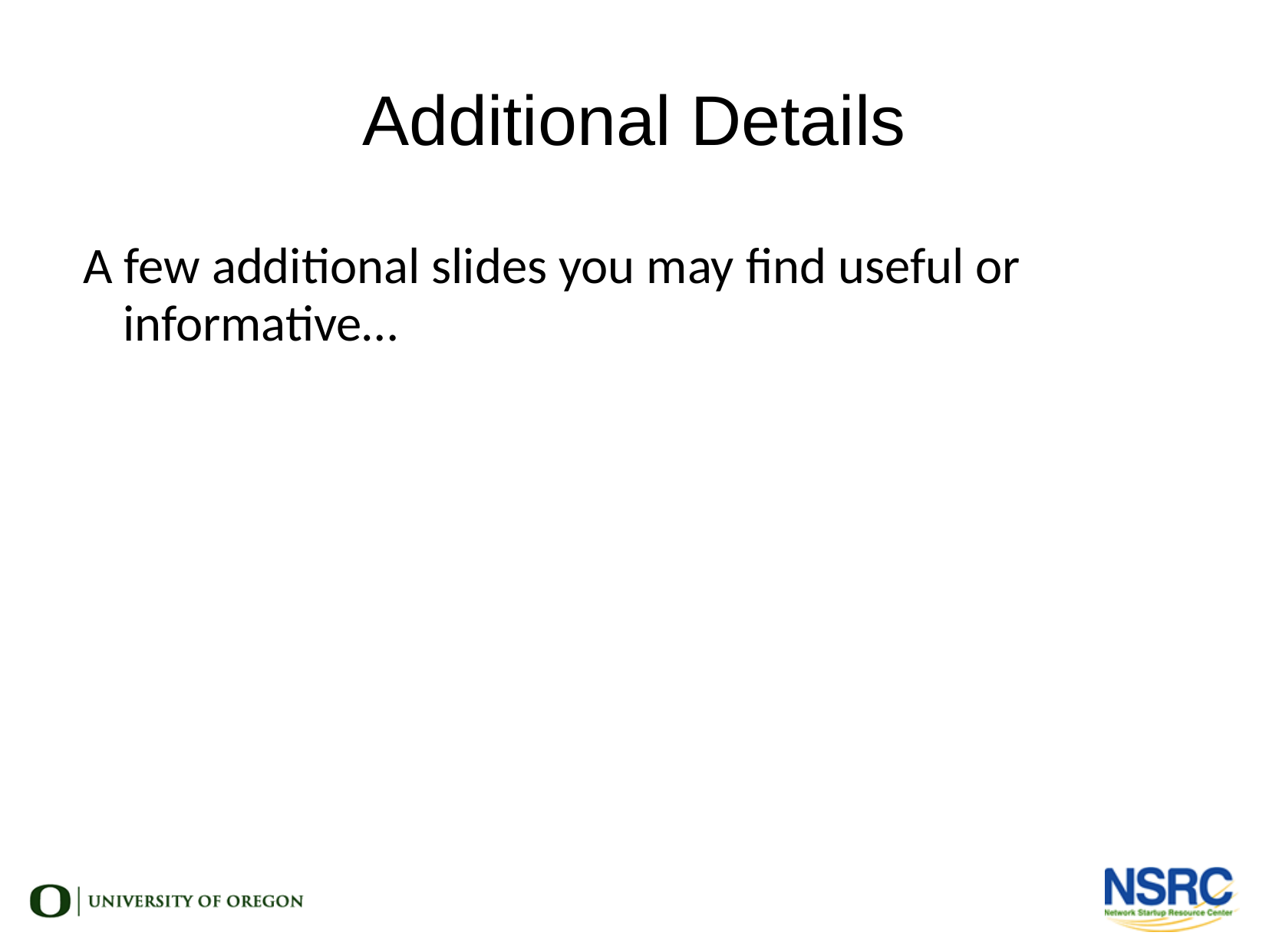

Additional Details
A few additional slides you may find useful or informative…